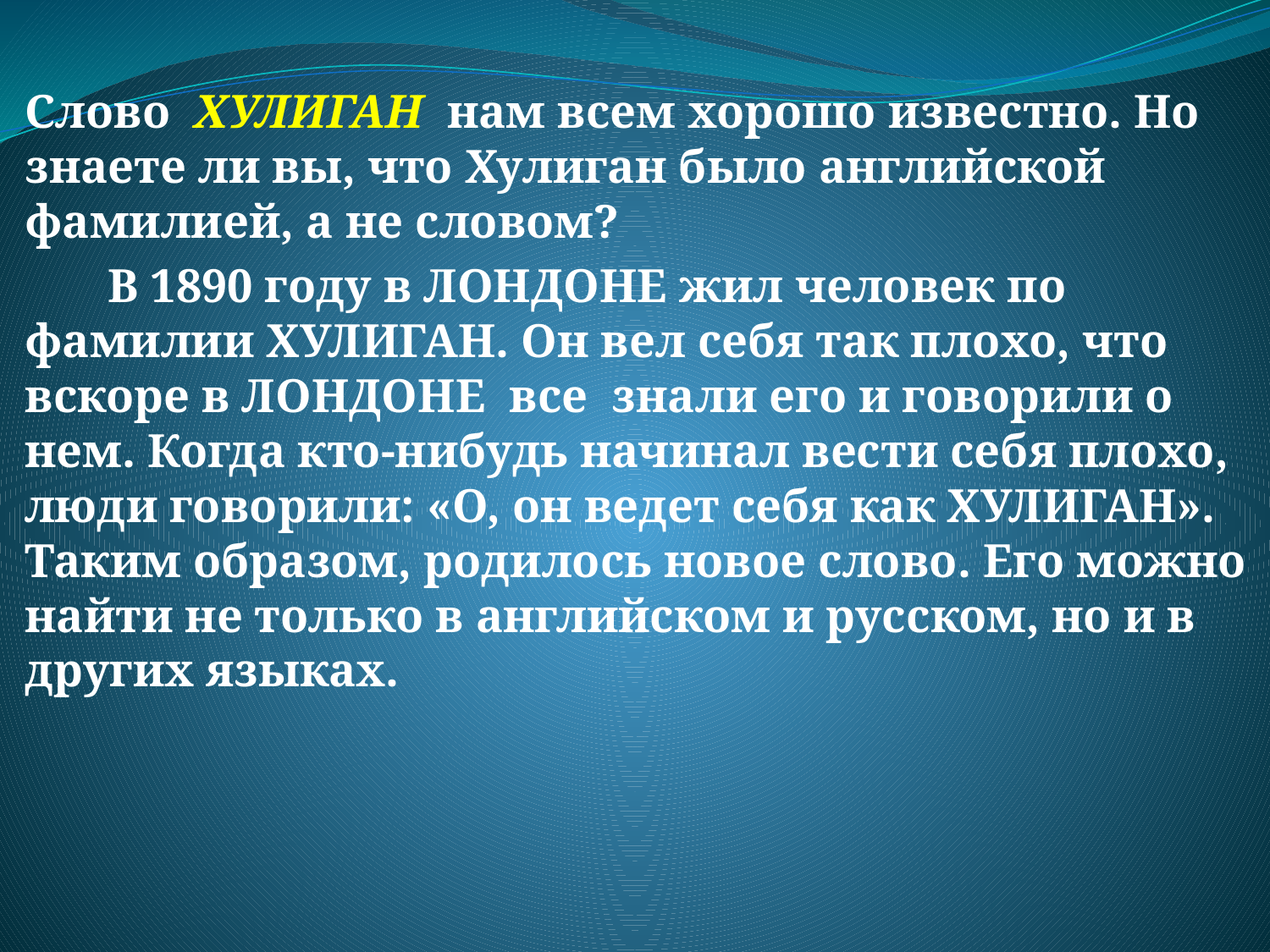

#
Слово  ХУЛИГАН  нам всем хорошо известно. Но знаете ли вы, что Хулиган было английской фамилией, а не словом?
       В 1890 году в ЛОНДОНЕ жил человек по фамилии ХУЛИГАН. Он вел себя так плохо, что вскоре в ЛОНДОНЕ  все  знали его и говорили о нем. Когда кто-нибудь начинал вести себя плохо, люди говорили: «О, он ведет себя как ХУЛИГАН».  Таким образом, родилось новое слово. Его можно найти не только в английском и русском, но и в других языках.